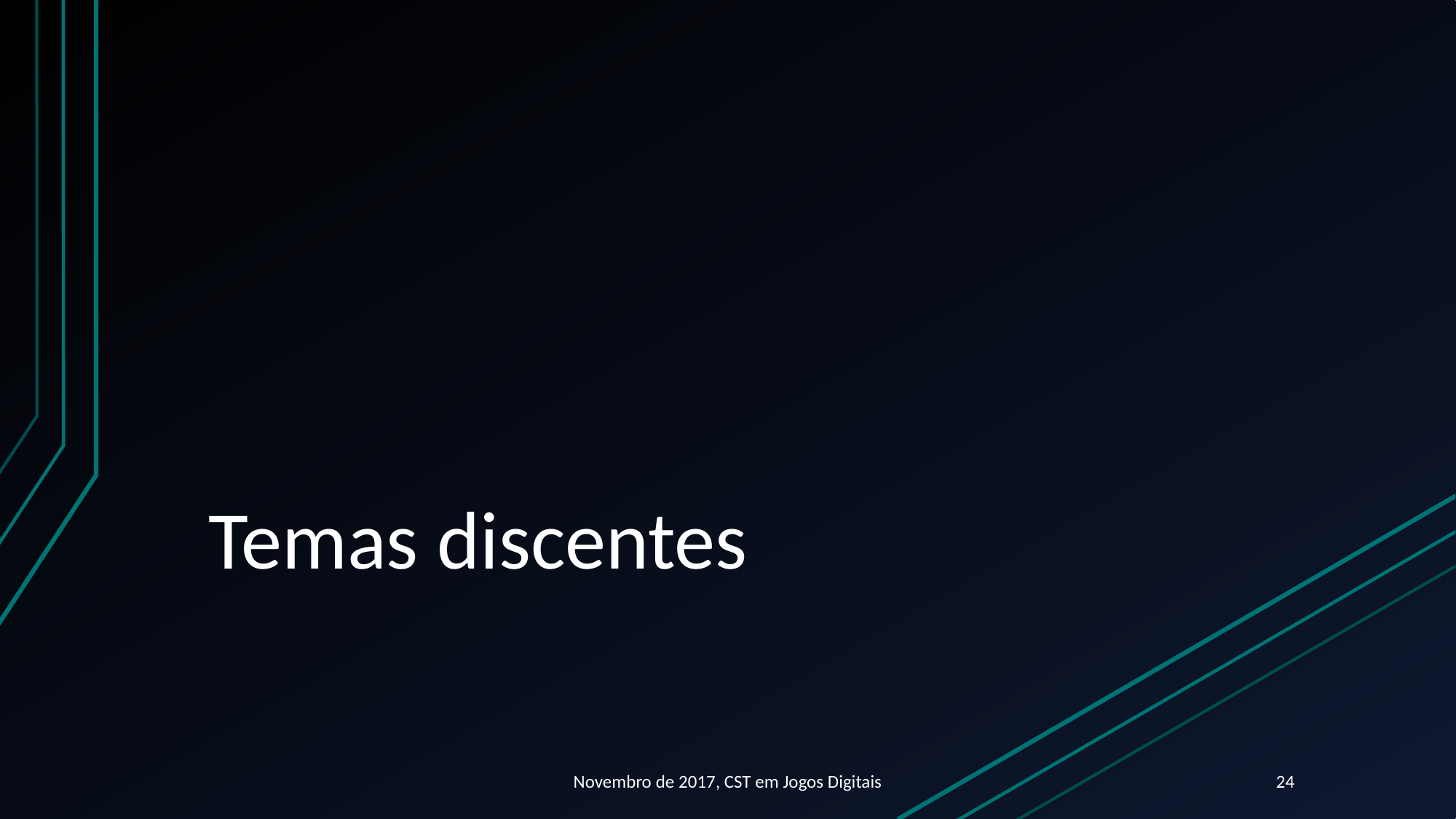

# Temas discentes

Novembro de 2017, CST em Jogos Digitais
24